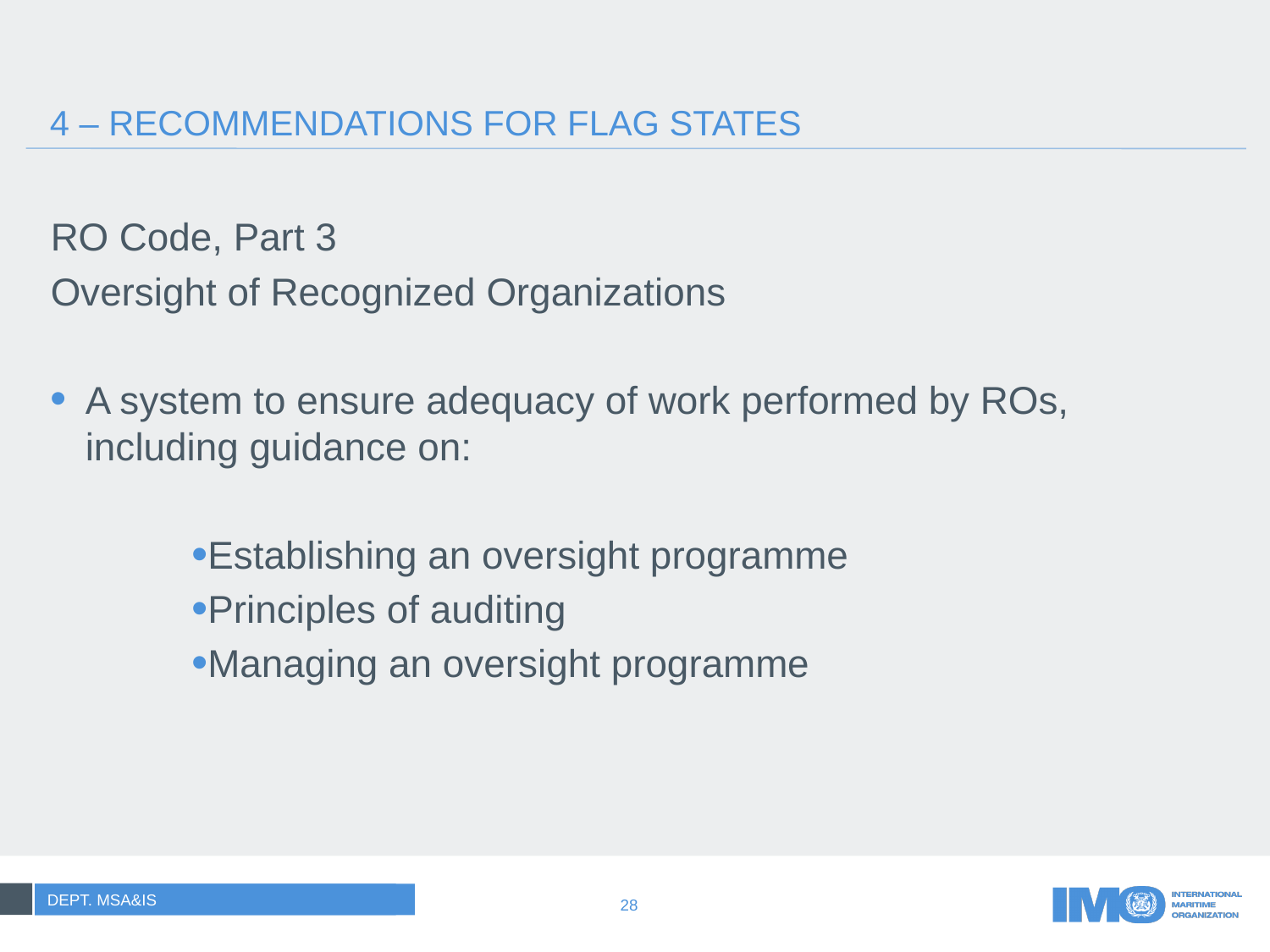

# 4 – RECOMMENDATIONS FOR FLAG STATES
RO Code, Part 3
Oversight of Recognized Organizations

A system to ensure adequacy of work performed by ROs, including guidance on:

Establishing an oversight programme
Principles of auditing
Managing an oversight programme